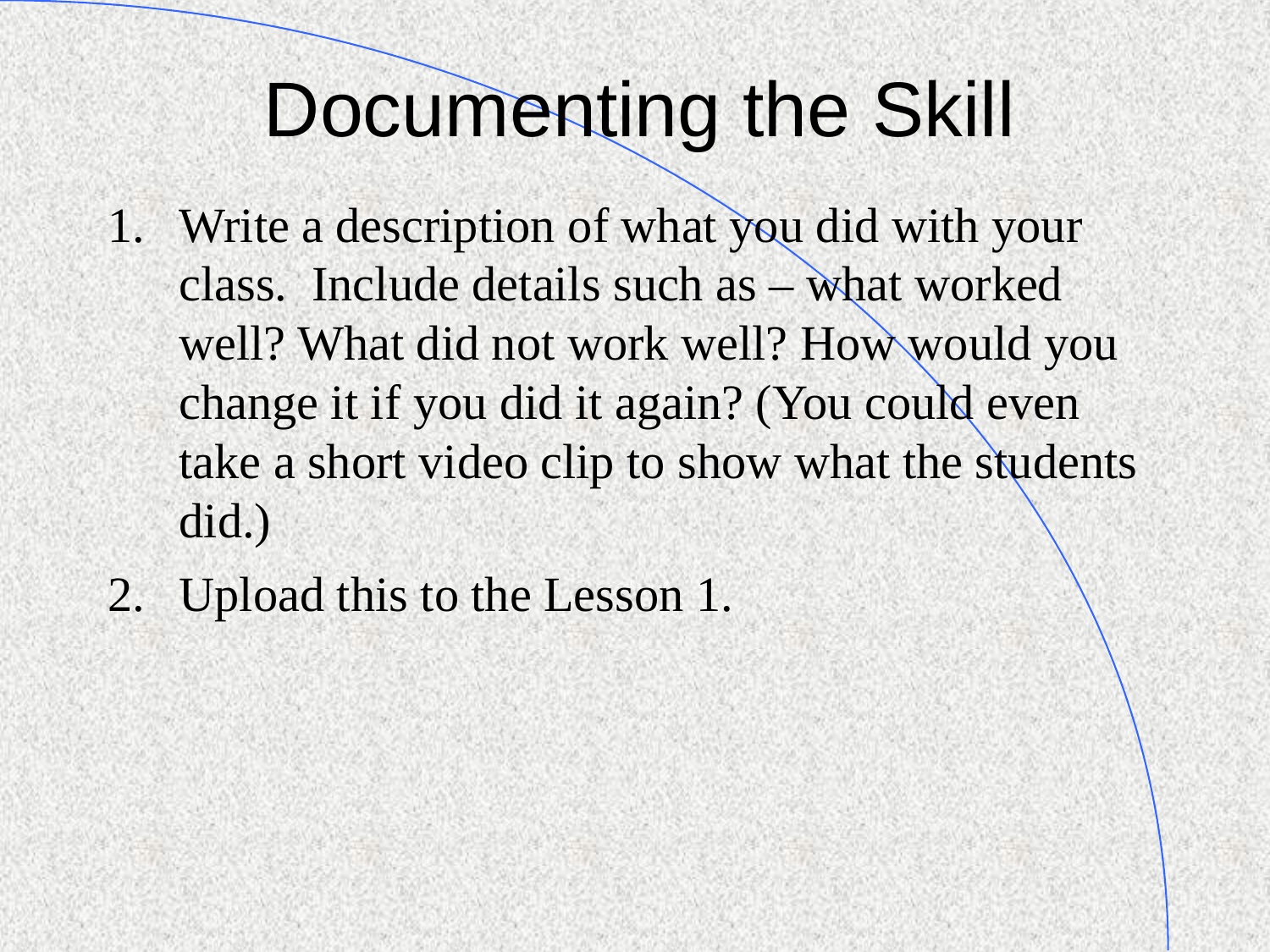

# Documenting the Skill
Write a description of what you did with your class.  Include details such as – what worked well? What did not work well? How would you change it if you did it again? (You could even take a short video clip to show what the students did.)
Upload this to the Lesson 1.